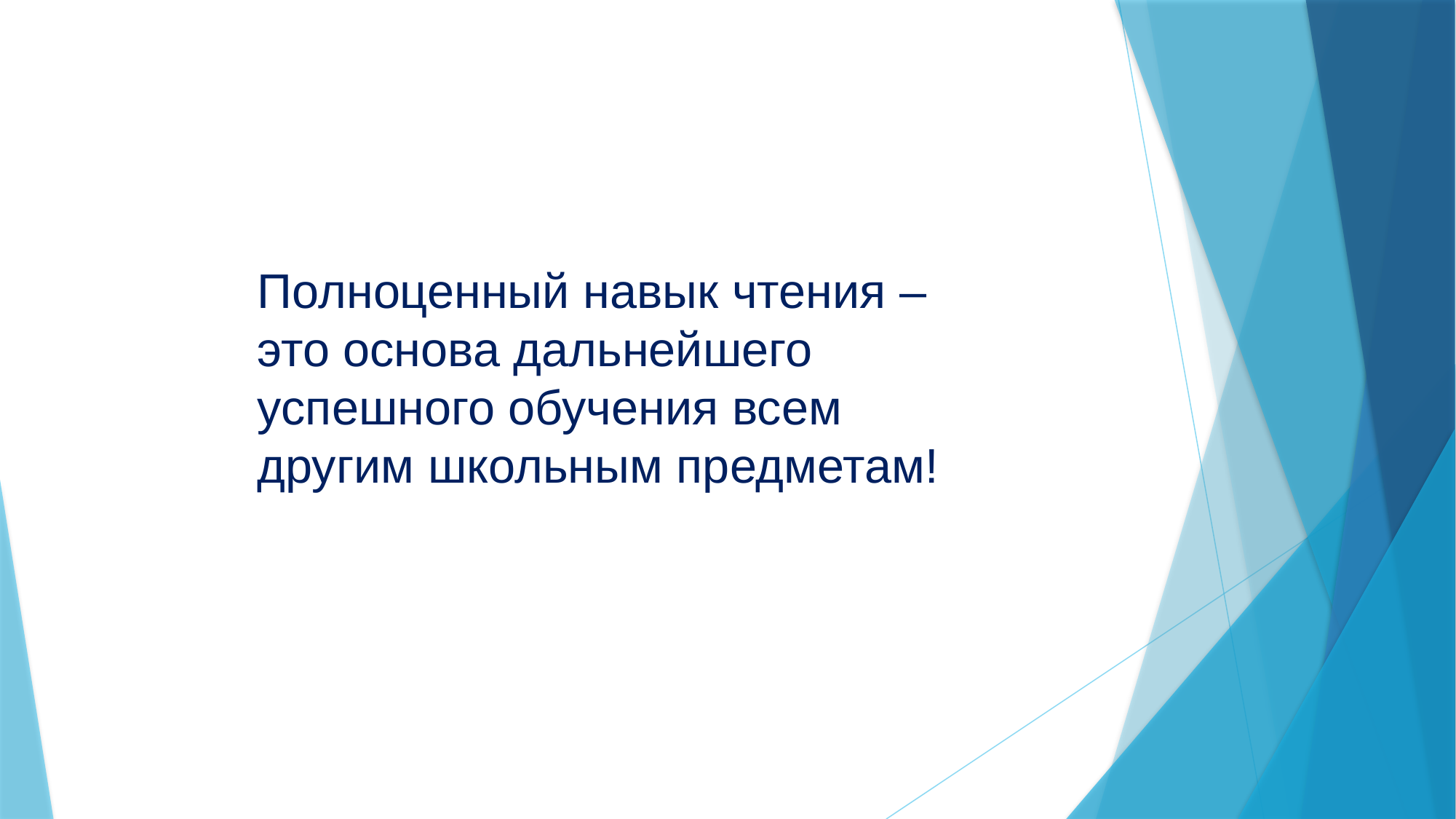

Полноценный навык чтения – это основа дальнейшего успешного обучения всем другим школьным предметам!